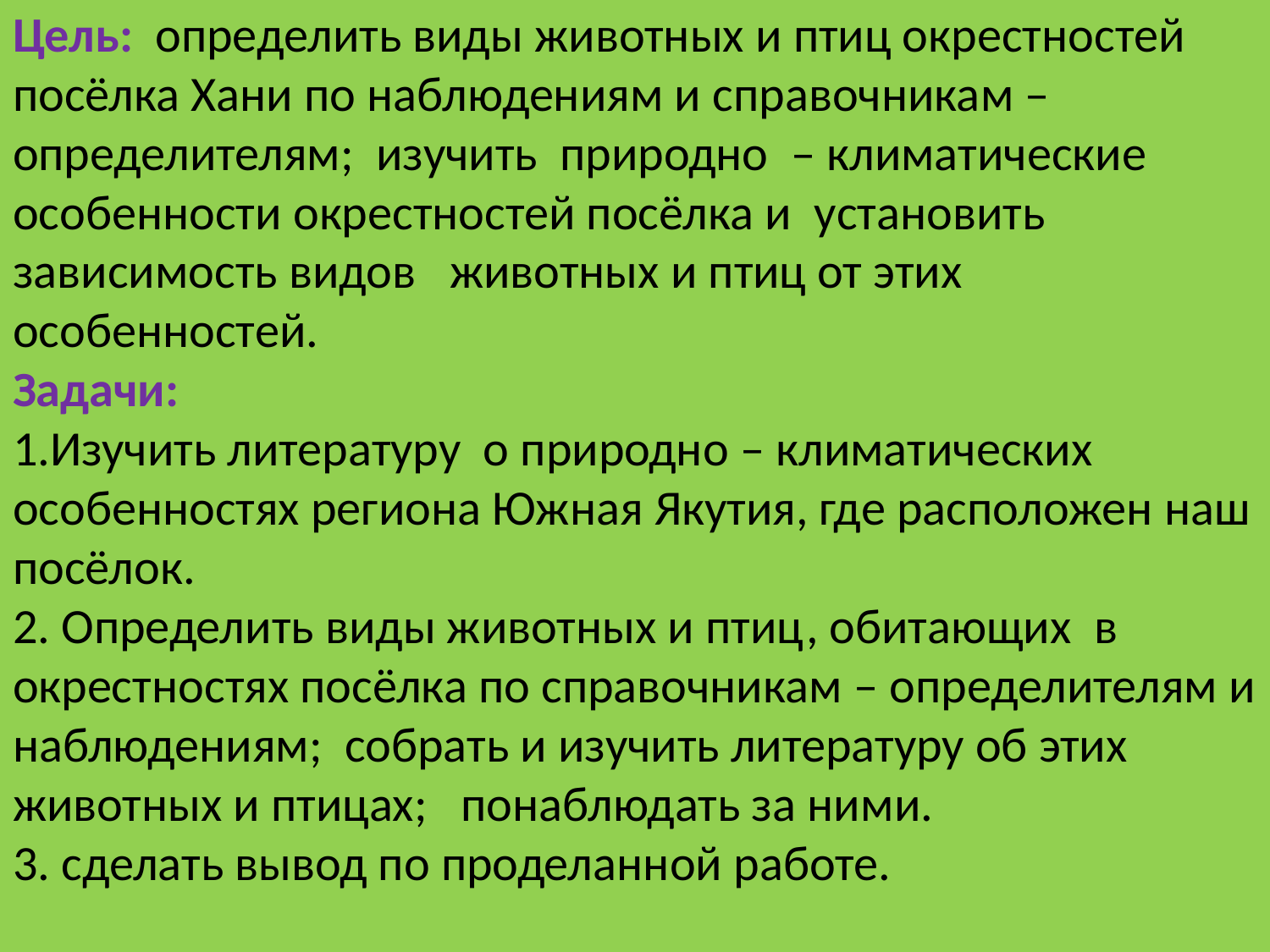

# Цель:  определить виды животных и птиц окрестностей посёлка Хани по наблюдениям и справочникам – определителям;  изучить  природно  – климатические особенности окрестностей посёлка и  установить зависимость видов   животных и птиц от этих особенностей. Задачи: 1.Изучить литературу  о природно – климатических особенностях региона Южная Якутия, где расположен наш посёлок. 2. Определить виды животных и птиц, обитающих  в окрестностях посёлка по справочникам – определителям и наблюдениям;  собрать и изучить литературу об этих животных и птицах;   понаблюдать за ними. 3. сделать вывод по проделанной работе.